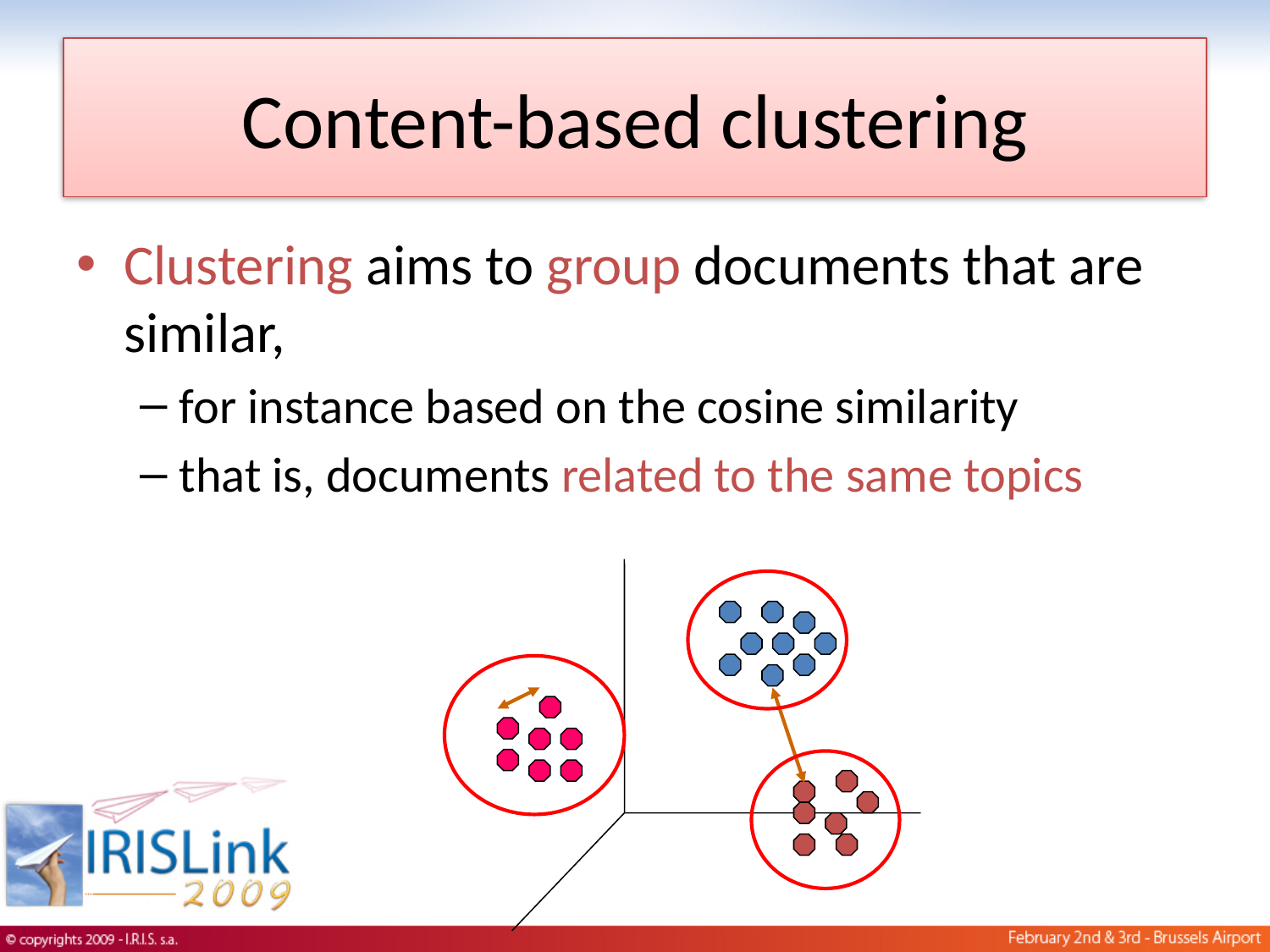

# Content-based clustering
Clustering aims to group documents that are similar,
for instance based on the cosine similarity
that is, documents related to the same topics